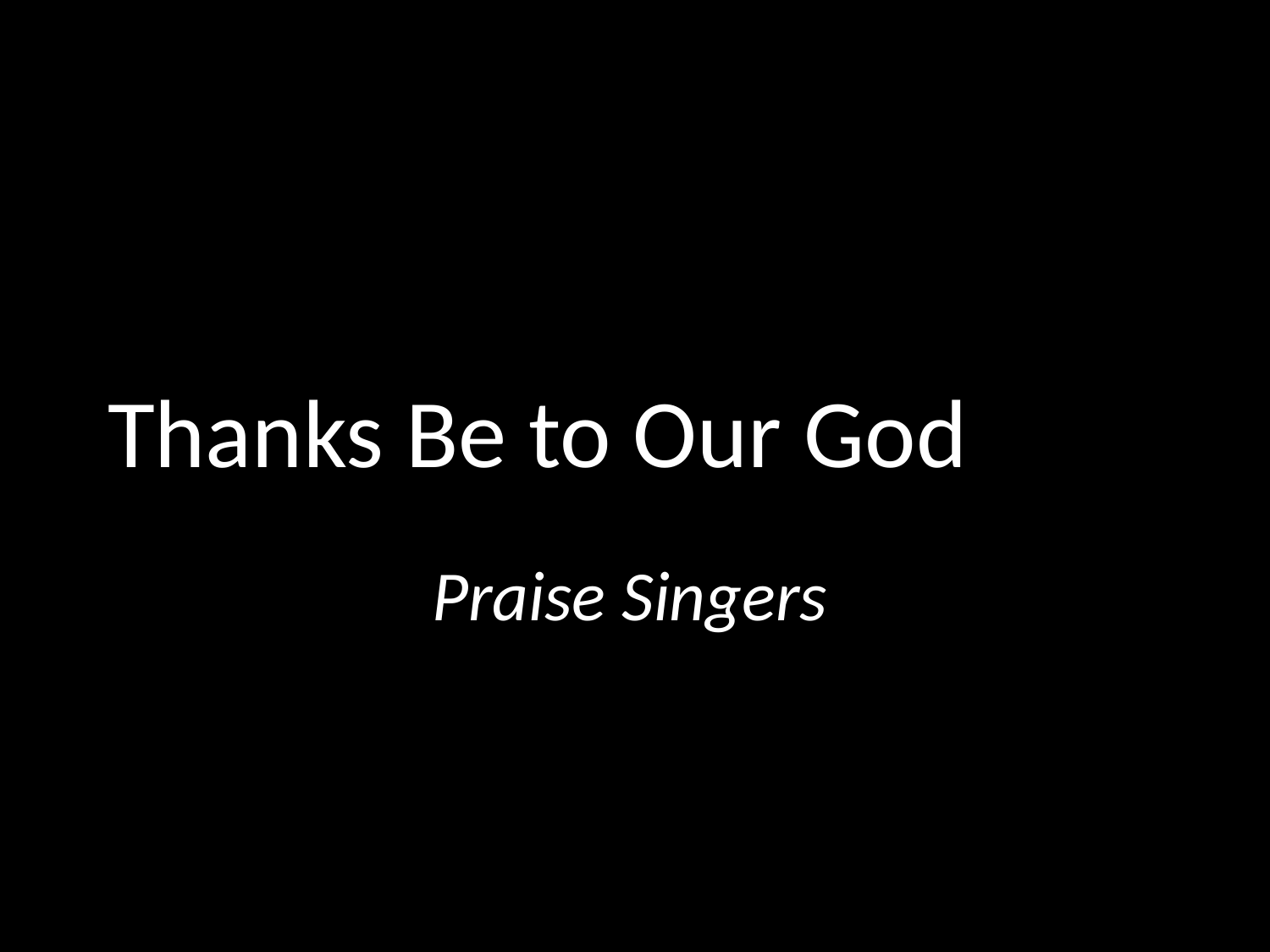

Thanks Be to Our God

Praise Singers